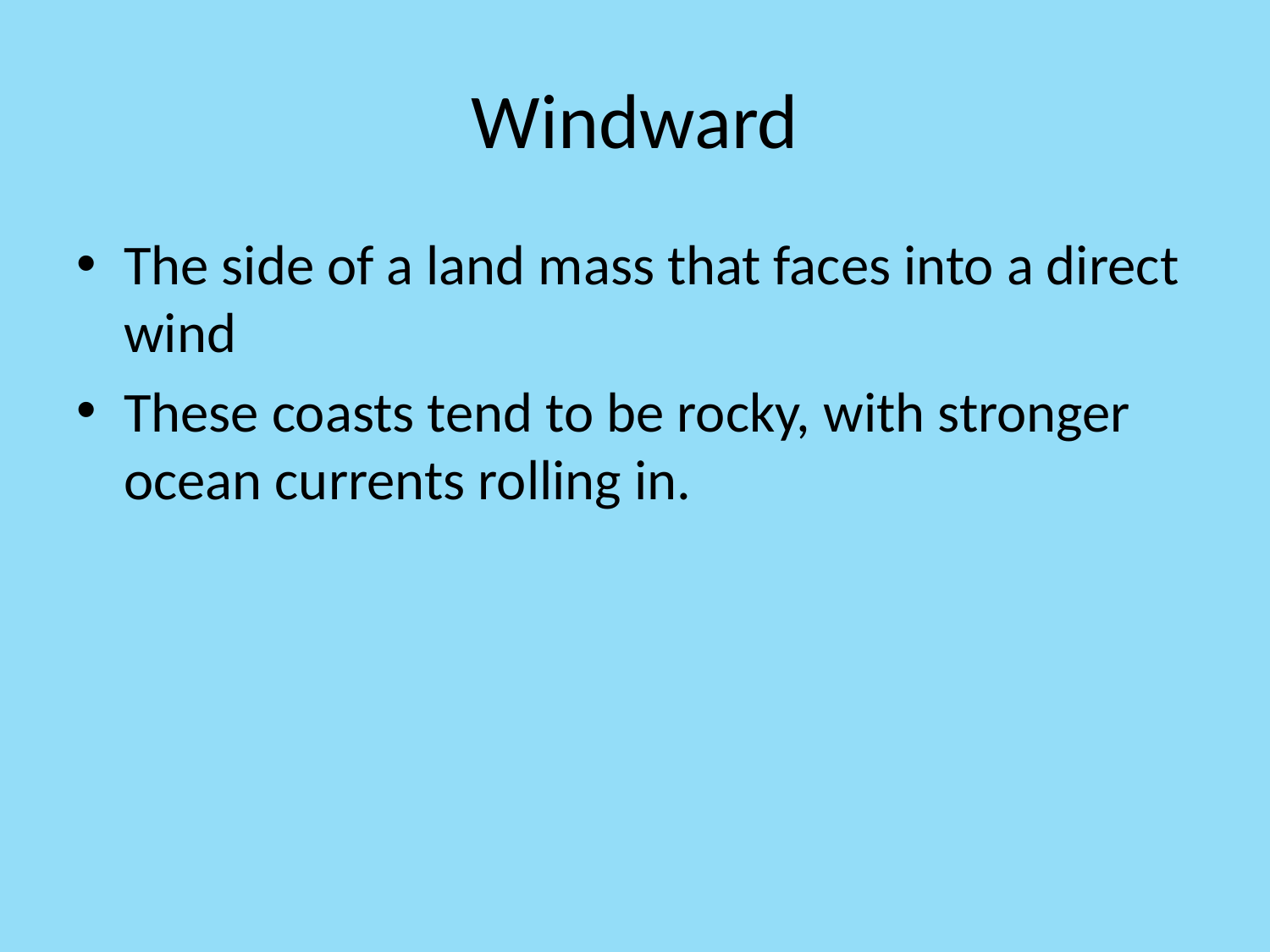

# Windward
The side of a land mass that faces into a direct wind
These coasts tend to be rocky, with stronger ocean currents rolling in.